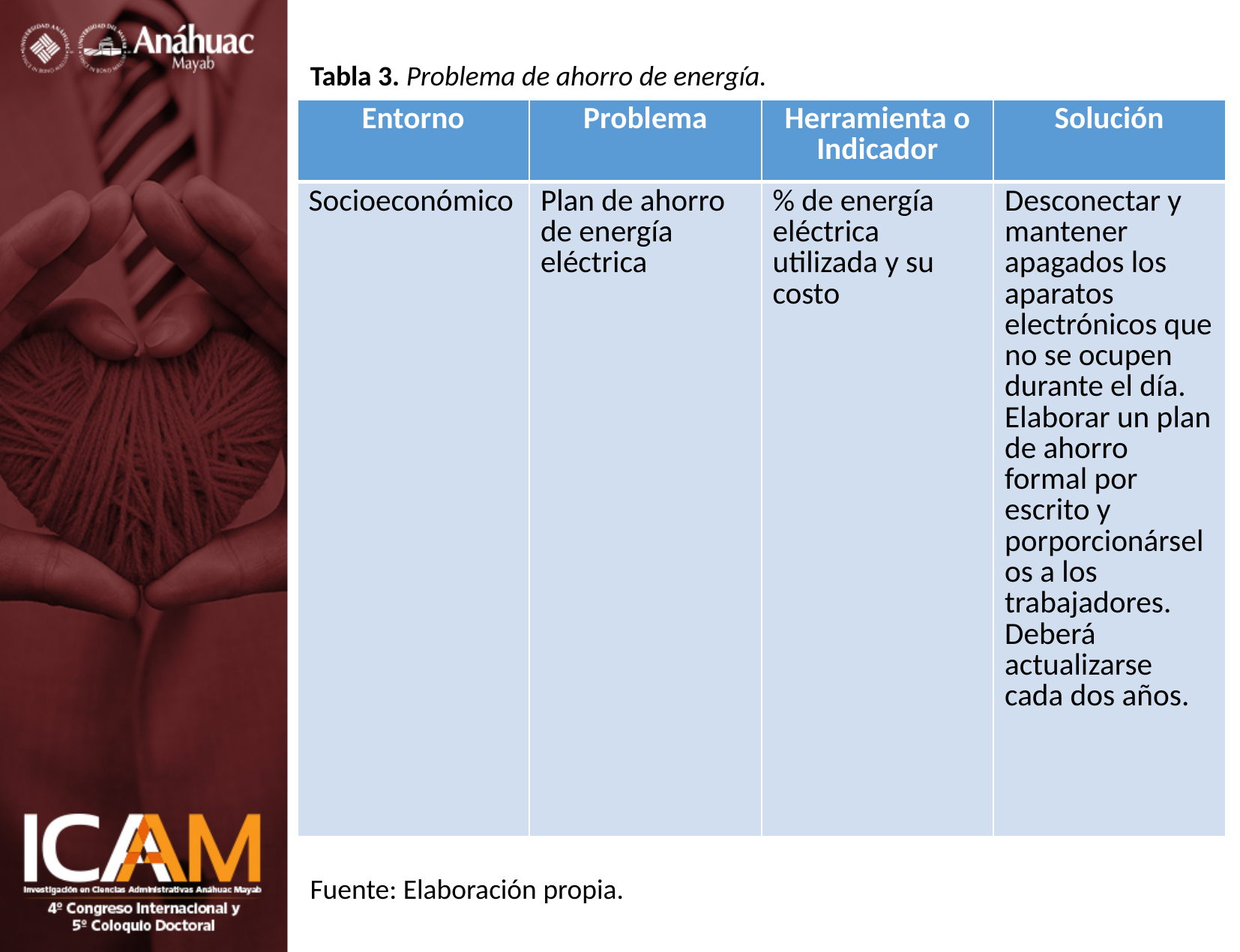

Tabla 3. Problema de ahorro de energía.
| Entorno | Problema | Herramienta o Indicador | Solución |
| --- | --- | --- | --- |
| Socioeconómico | Plan de ahorro de energía eléctrica | % de energía eléctrica utilizada y su costo | Desconectar y mantener apagados los aparatos electrónicos que no se ocupen durante el día. Elaborar un plan de ahorro formal por escrito y porporcionárselos a los trabajadores. Deberá actualizarse cada dos años. |
Fuente: Elaboración propia.